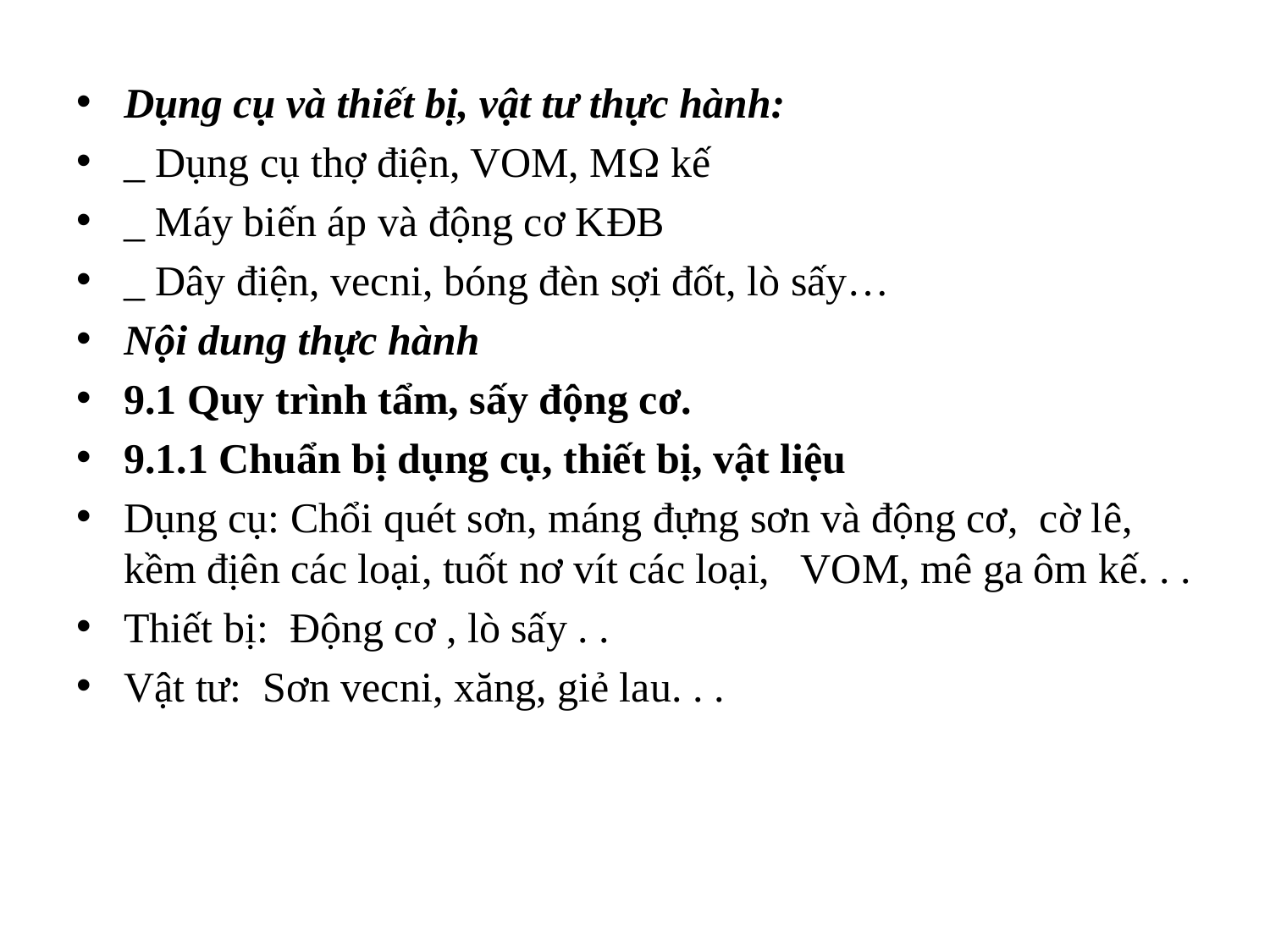

Dụng cụ và thiết bị, vật tư thực hành:
_ Dụng cụ thợ điện, VOM, MΩ kế
_ Máy biến áp và động cơ KĐB
_ Dây điện, vecni, bóng đèn sợi đốt, lò sấy…
Nội dung thực hành
9.1 Quy trình tẩm, sấy động cơ.
9.1.1 Chuẩn bị dụng cụ, thiết bị, vật liệu
Dụng cụ: Chổi quét sơn, máng đựng sơn và động cơ,  cờ lê, kềm địên các loại, tuốt nơ vít các loại,   VOM, mê ga ôm kế. . .
Thiết bị:  Động cơ , lò sấy . .
Vật tư:  Sơn vecni, xăng, giẻ lau. . .